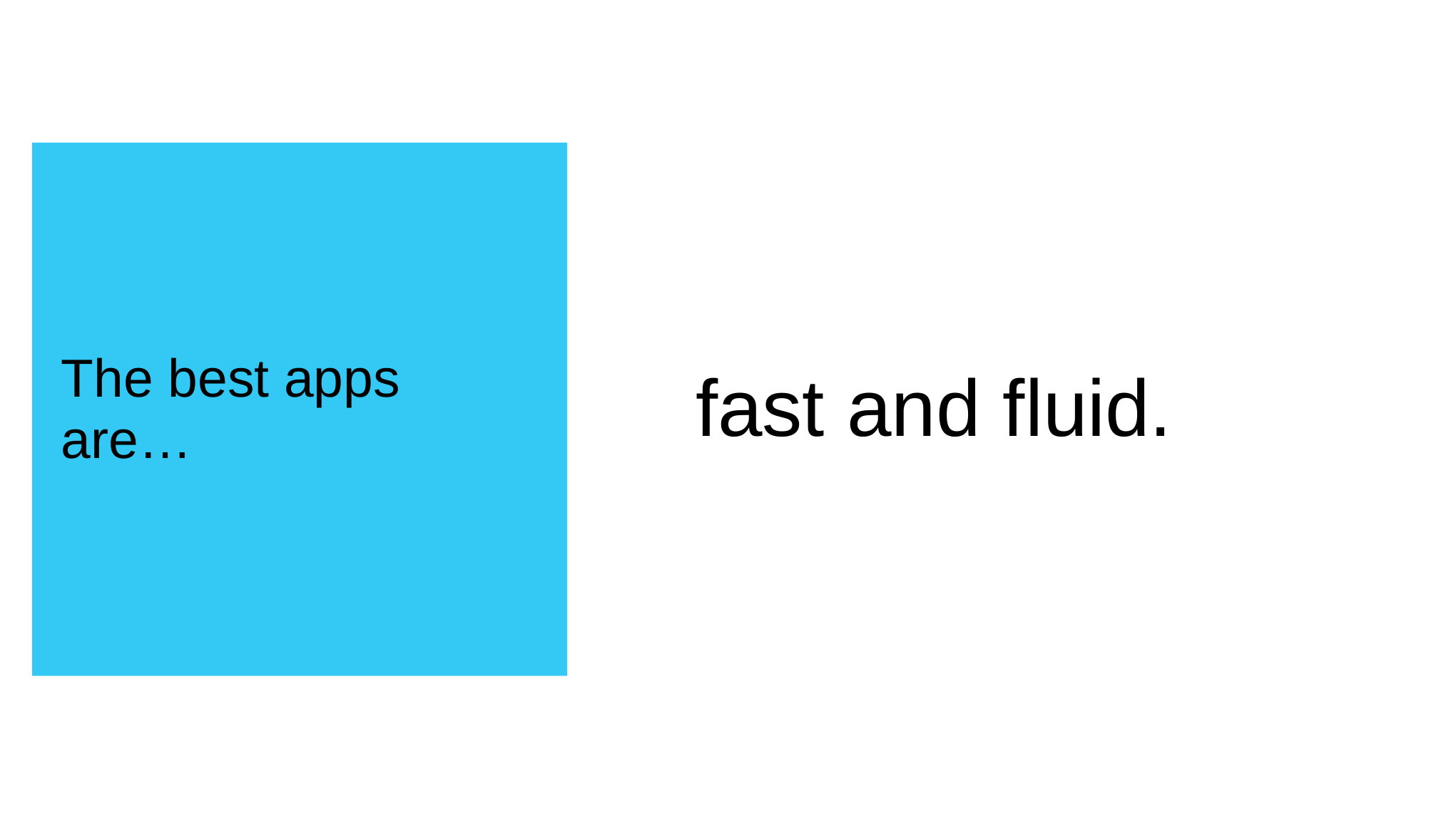

fast and fluid.
# The best apps are…